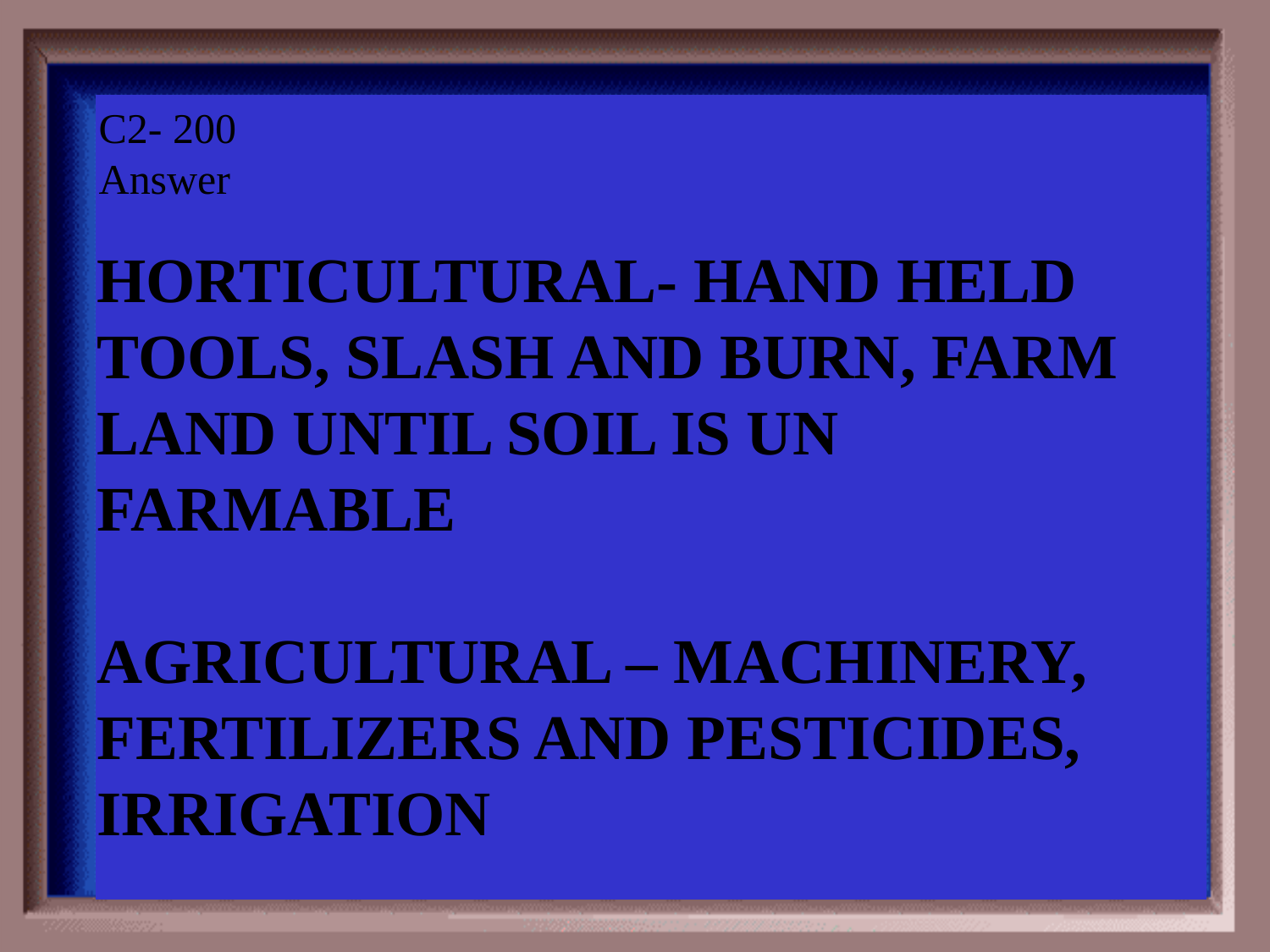

Category #2 $200 Question
C2- 200
Answer

Horticultural- hand held tools, slash and burn, farm land until soil is un farmable

Agricultural – machinery,  fertilizers and pesticides, irrigation